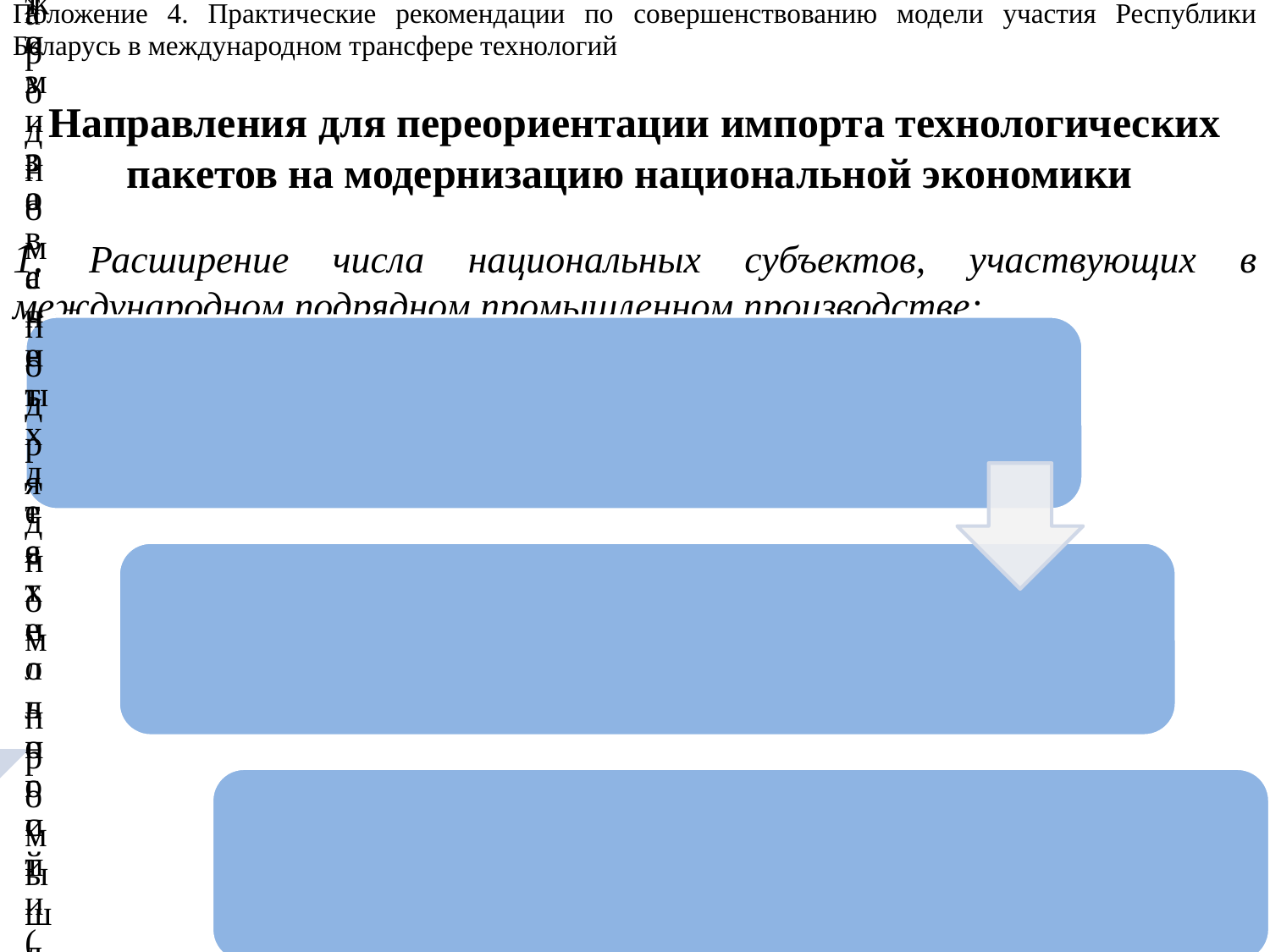

Положение 4. Практические рекомендации по совершенствованию модели участия Республики Беларусь в международном трансфере технологий

# Направления для переориентации импорта технологических пакетов на модернизацию национальной экономики

1. Расширение числа национальных субъектов, участвующих в международном подрядном промышленном производстве:

40